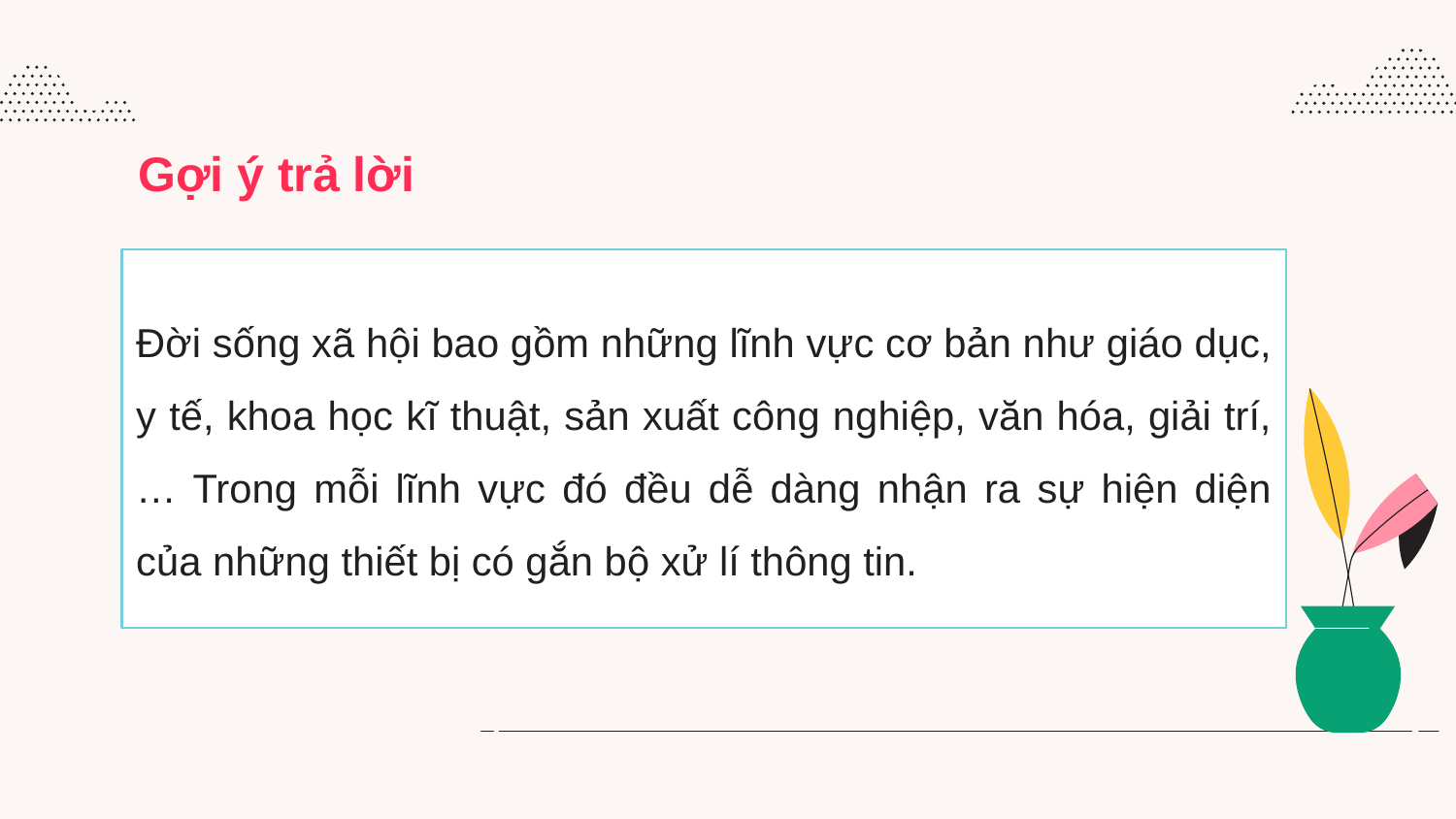

# Gợi ý trả lời
Đời sống xã hội bao gồm những lĩnh vực cơ bản như giáo dục, y tế, khoa học kĩ thuật, sản xuất công nghiệp, văn hóa, giải trí,… Trong mỗi lĩnh vực đó đều dễ dàng nhận ra sự hiện diện của những thiết bị có gắn bộ xử lí thông tin.